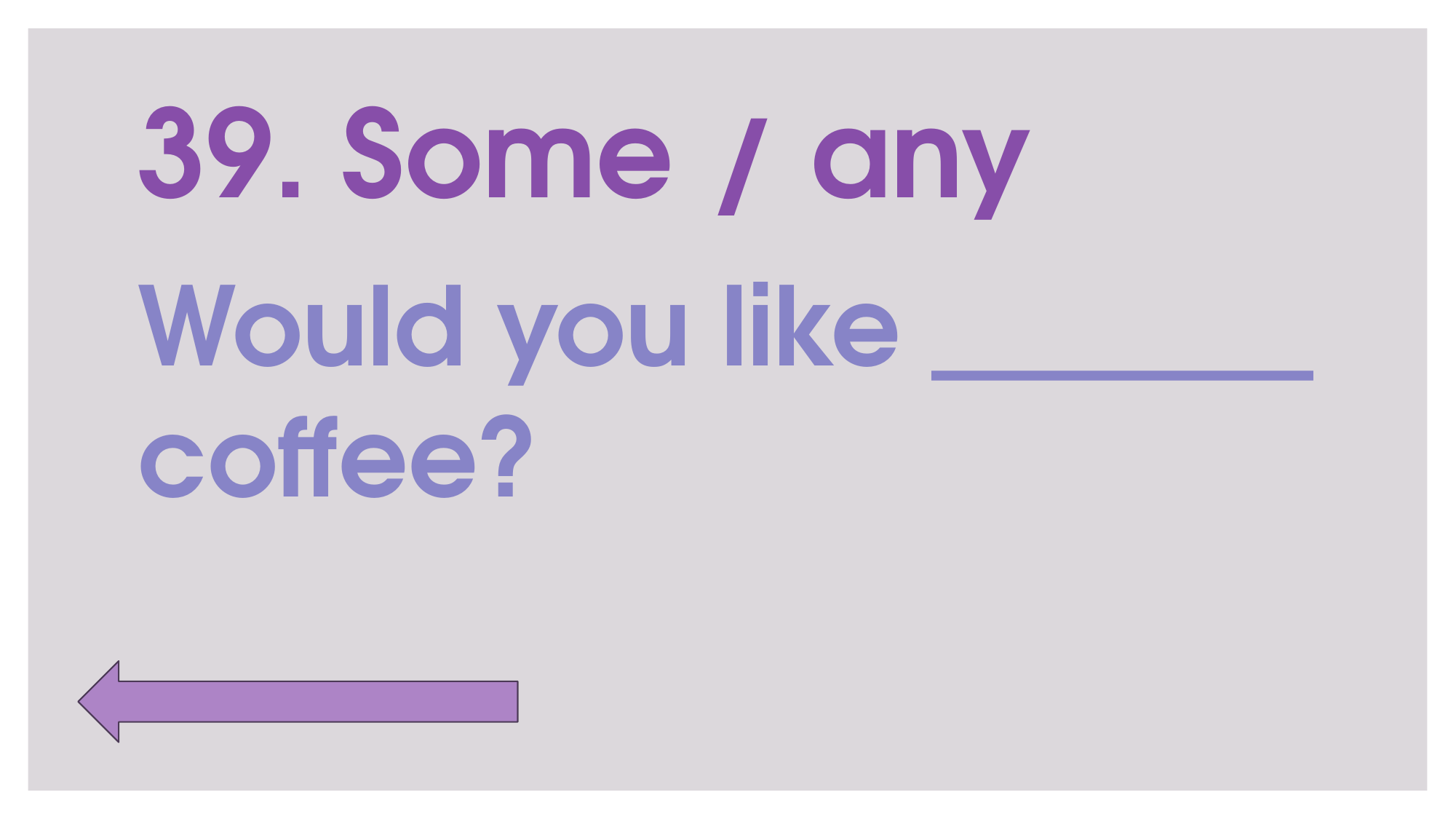

# 39. Some / any
Would you like _______ coffee?